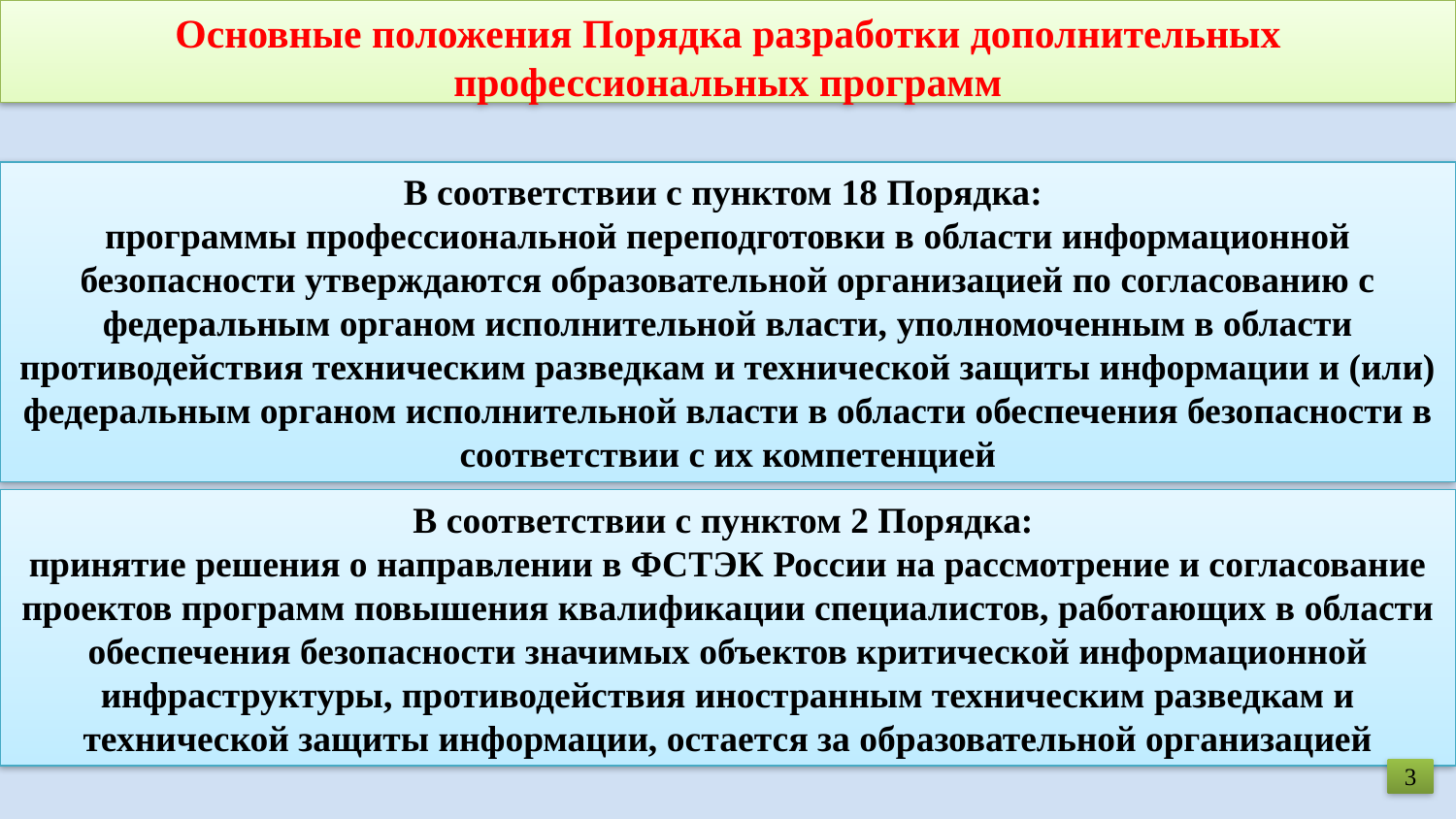

Основные положения Порядка разработки дополнительных профессиональных программ
В соответствии с пунктом 18 Порядка:
программы профессиональной переподготовки в области информационной безопасности утверждаются образовательной организацией по согласованию с федеральным органом исполнительной власти, уполномоченным в области противодействия техническим разведкам и технической защиты информации и (или) федеральным органом исполнительной власти в области обеспечения безопасности в соответствии с их компетенцией
В соответствии с пунктом 2 Порядка:
принятие решения о направлении в ФСТЭК России на рассмотрение и согласование проектов программ повышения квалификации специалистов, работающих в области обеспечения безопасности значимых объектов критической информационной инфраструктуры, противодействия иностранным техническим разведкам и технической защиты информации, остается за образовательной организацией
3